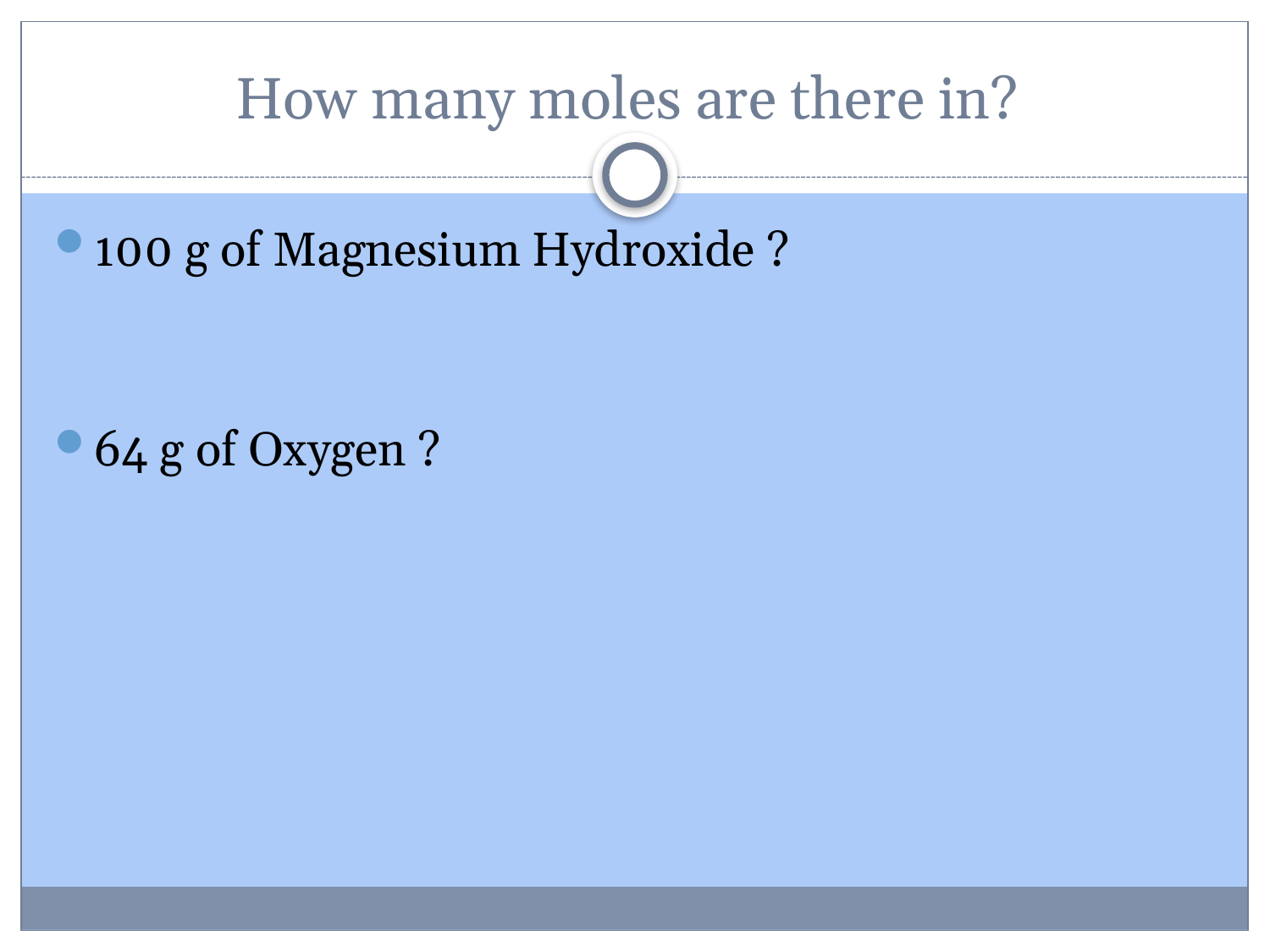

# How many moles are there in?
100 g of Magnesium Hydroxide ?

64 g of Oxygen ?